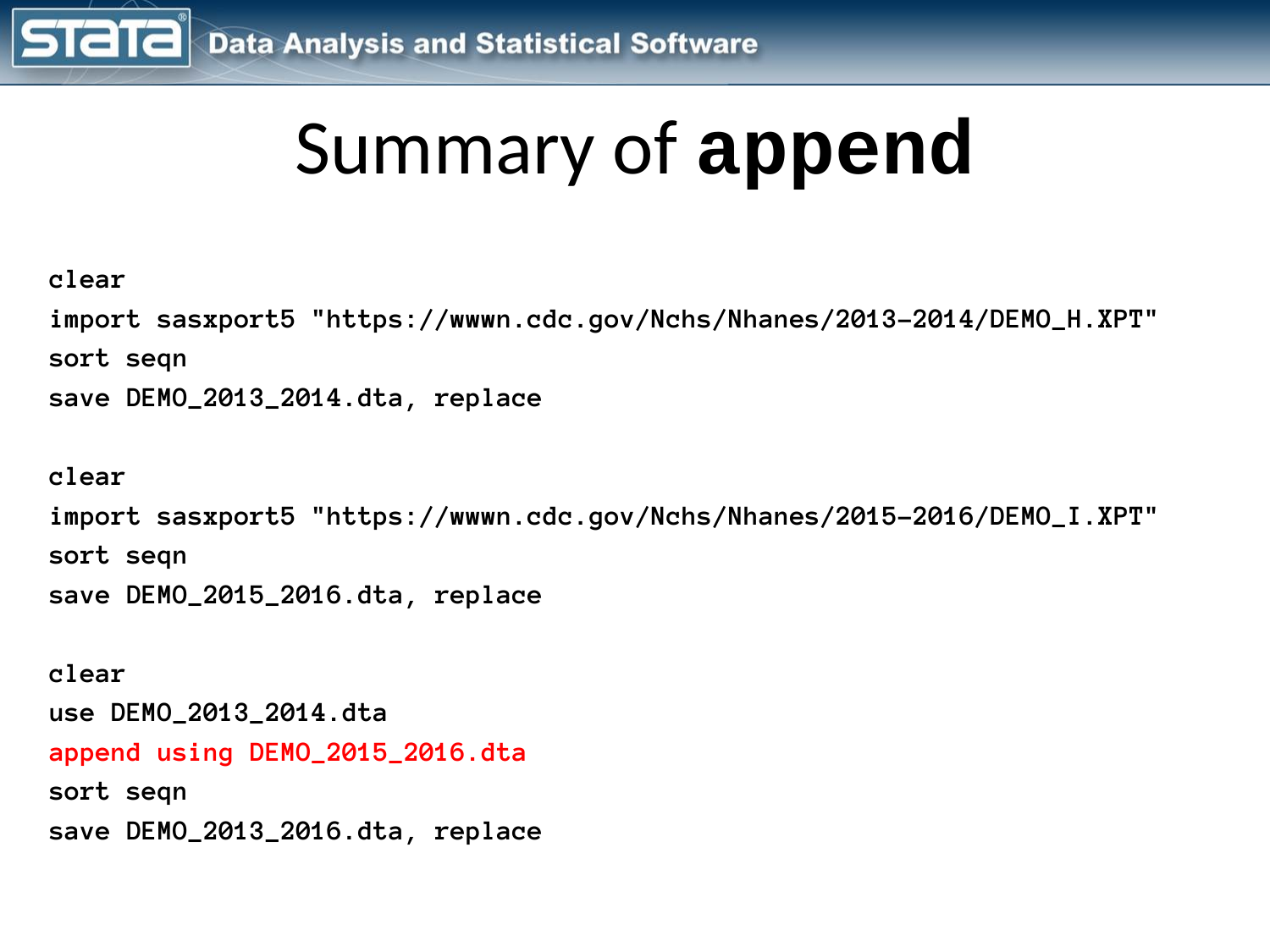

# Summary of append
clear
import sasxport5 "https://wwwn.cdc.gov/Nchs/Nhanes/2013-2014/DEMO_H.XPT"
sort seqn
save DEMO_2013_2014.dta, replace

clear
import sasxport5 "https://wwwn.cdc.gov/Nchs/Nhanes/2015-2016/DEMO_I.XPT"
sort seqn
save DEMO_2015_2016.dta, replace

clear
use DEMO_2013_2014.dta
append using DEMO_2015_2016.dta
sort seqn
save DEMO_2013_2016.dta, replace